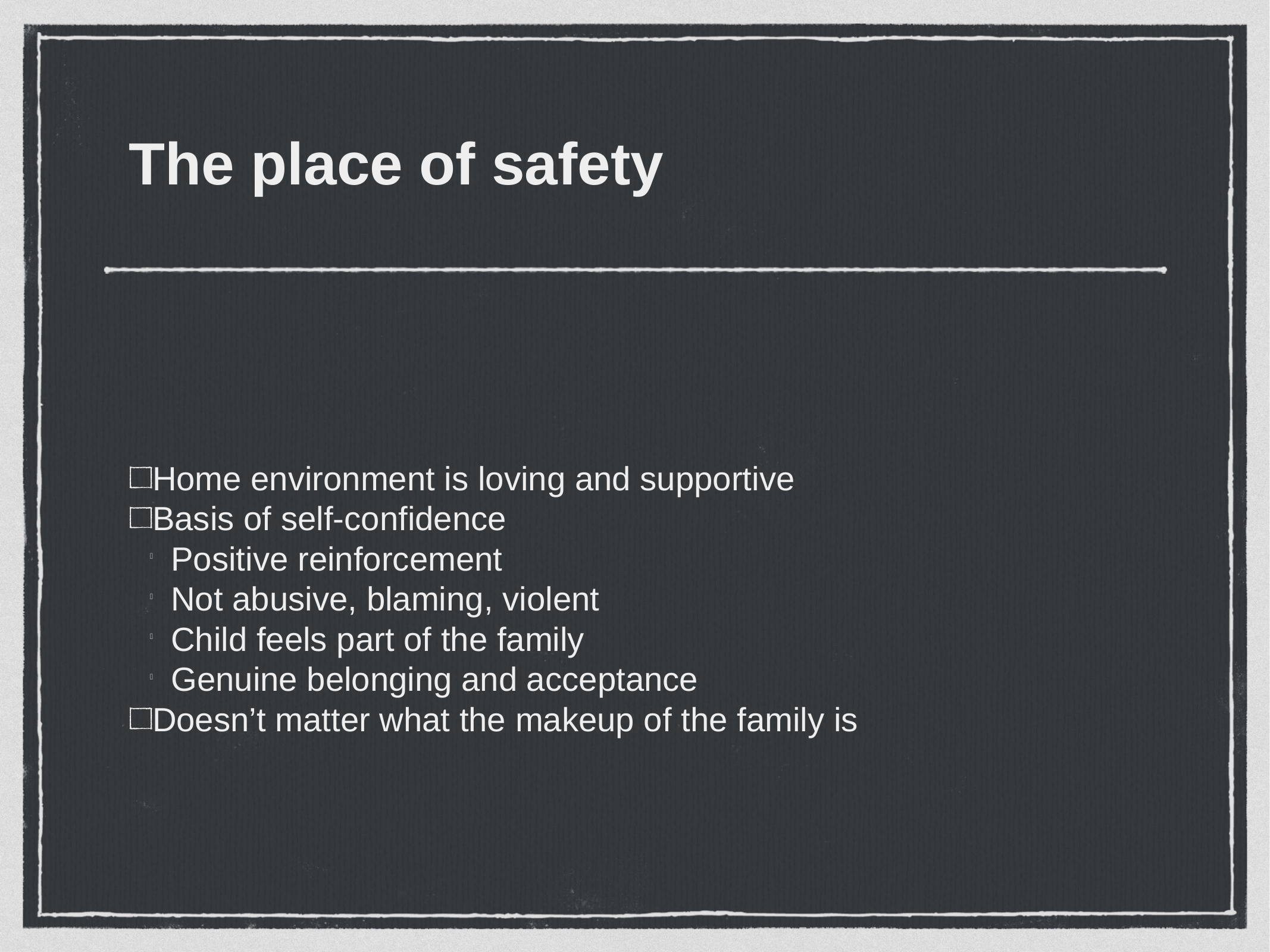

The place of safety
Home environment is loving and supportive
Basis of self-confidence
Positive reinforcement
Not abusive, blaming, violent
Child feels part of the family
Genuine belonging and acceptance
Doesn’t matter what the makeup of the family is